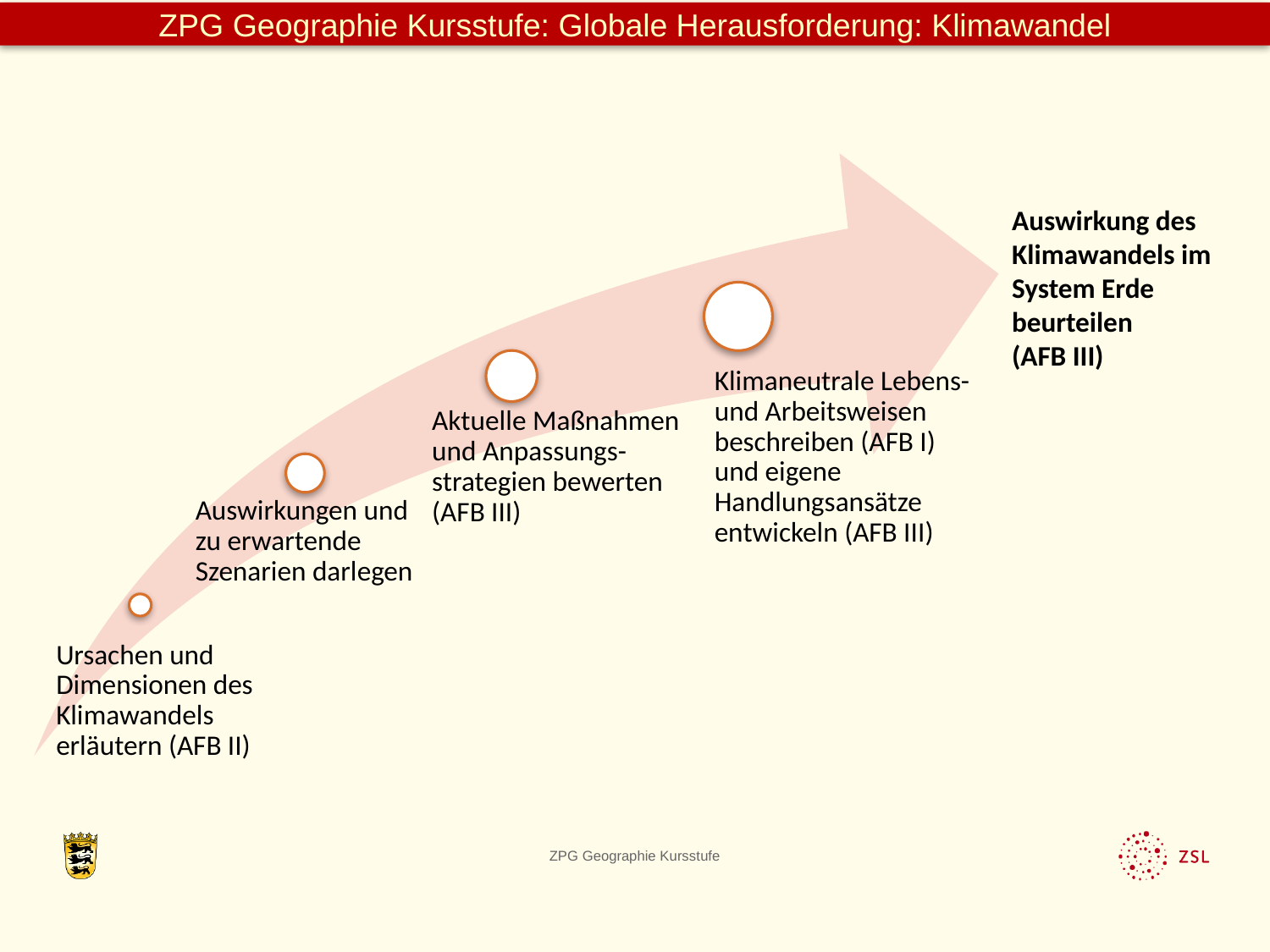

Ursachen und Dimensionen des Klimawandels erläutern (AFB II)
Auswirkungen und
zu erwartende Szenarien darlegen
Aktuelle Maßnahmen und Anpassungs-strategien bewerten (AFB III)
Klimaneutrale Lebens- und Arbeitsweisen beschreiben (AFB I)
und eigene Handlungsansätze entwickeln (AFB III)
Auswirkung des Klimawandels im System Erde beurteilen
(AFB III)